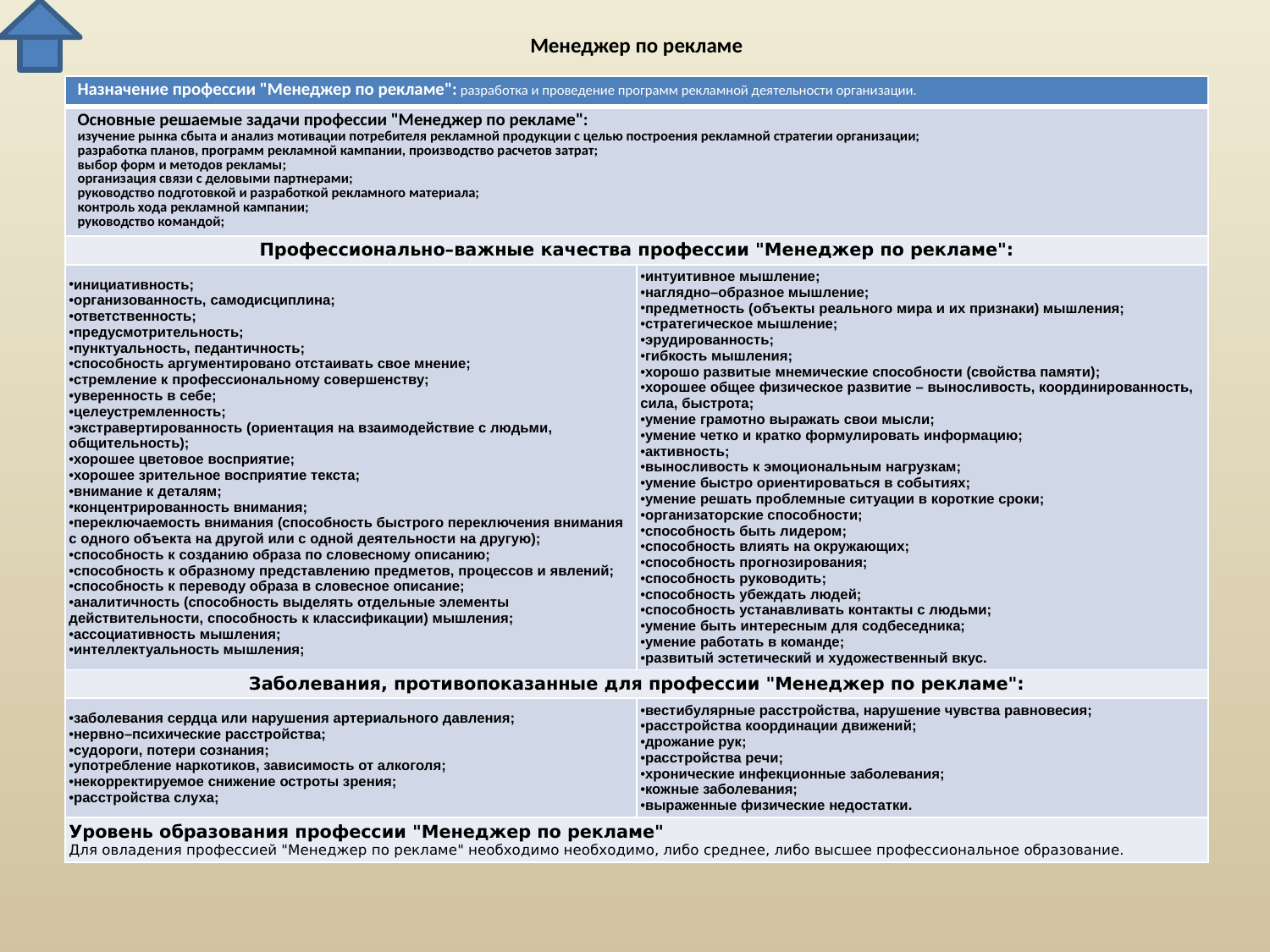

# Менеджер по рекламе
| Назначение профессии "Менеджер по рекламе": разработка и проведение программ рекламной деятельности организации. |  |
| --- | --- |
| Основные решаемые задачи профессии "Менеджер по рекламе": изучение рынка сбыта и анализ мотивации потребителя рекламной продукции с целью построения рекламной стратегии организации; разработка планов, программ рекламной кампании, производство расчетов затрат; выбор форм и методов рекламы; организация связи с деловыми партнерами; руководство подготовкой и разработкой рекламного материала; контроль хода рекламной кампании; руководство командой; |  |
| Профессионально–важные качества профессии "Менеджер по рекламе": |  |
| инициативность; организованность, самодисциплина; ответственность; предусмотрительность; пунктуальность, педантичность; способность аргументировано отстаивать свое мнение; стремление к профессиональному совершенству; уверенность в себе; целеустремленность; экстравертированность (ориентация на взаимодействие с людьми, общительность); хорошее цветовое восприятие; хорошее зрительное восприятие текста; внимание к деталям; концентрированность внимания; переключаемость внимания (способность быстрого переключения внимания с одного объекта на другой или с одной деятельности на другую); способность к созданию образа по словесному описанию; способность к образному представлению предметов, процессов и явлений; способность к переводу образа в словесное описание; аналитичность (способность выделять отдельные элементы действительности, способность к классификации) мышления; ассоциативность мышления; интеллектуальность мышления; | интуитивное мышление; наглядно–образное мышление; предметность (объекты реального мира и их признаки) мышления; стратегическое мышление; эрудированность; гибкость мышления; хорошо развитые мнемические способности (свойства памяти); хорошее общее физическое развитие – выносливость, координированность, сила, быстрота; умение грамотно выражать свои мысли; умение четко и кратко формулировать информацию; активность; выносливость к эмоциональным нагрузкам; умение быстро ориентироваться в событиях; умение решать проблемные ситуации в короткие сроки; организаторские способности; способность быть лидером; способность влиять на окружающих; способность прогнозирования; способность руководить; способность убеждать людей; способность устанавливать контакты с людьми; умение быть интересным для содбеседника; умение работать в команде; развитый эстетический и художественный вкус. |
| Заболевания, противопоказанные для профессии "Менеджер по рекламе": |  |
| заболевания сердца или нарушения артериального давления; нервно–психические расстройства; судороги, потери сознания; употребление наркотиков, зависимость от алкоголя; некорректируемое снижение остроты зрения; расстройства слуха; | вестибулярные расстройства, нарушение чувства равновесия; расстройства координации движений; дрожание рук; расстройства речи; хронические инфекционные заболевания; кожные заболевания; выраженные физические недостатки. |
| Уровень образования профессии "Менеджер по рекламе" Для овладения профессией "Менеджер по рекламе" необходимо необходимо, либо среднее, либо высшее профессиональное образование. |  |